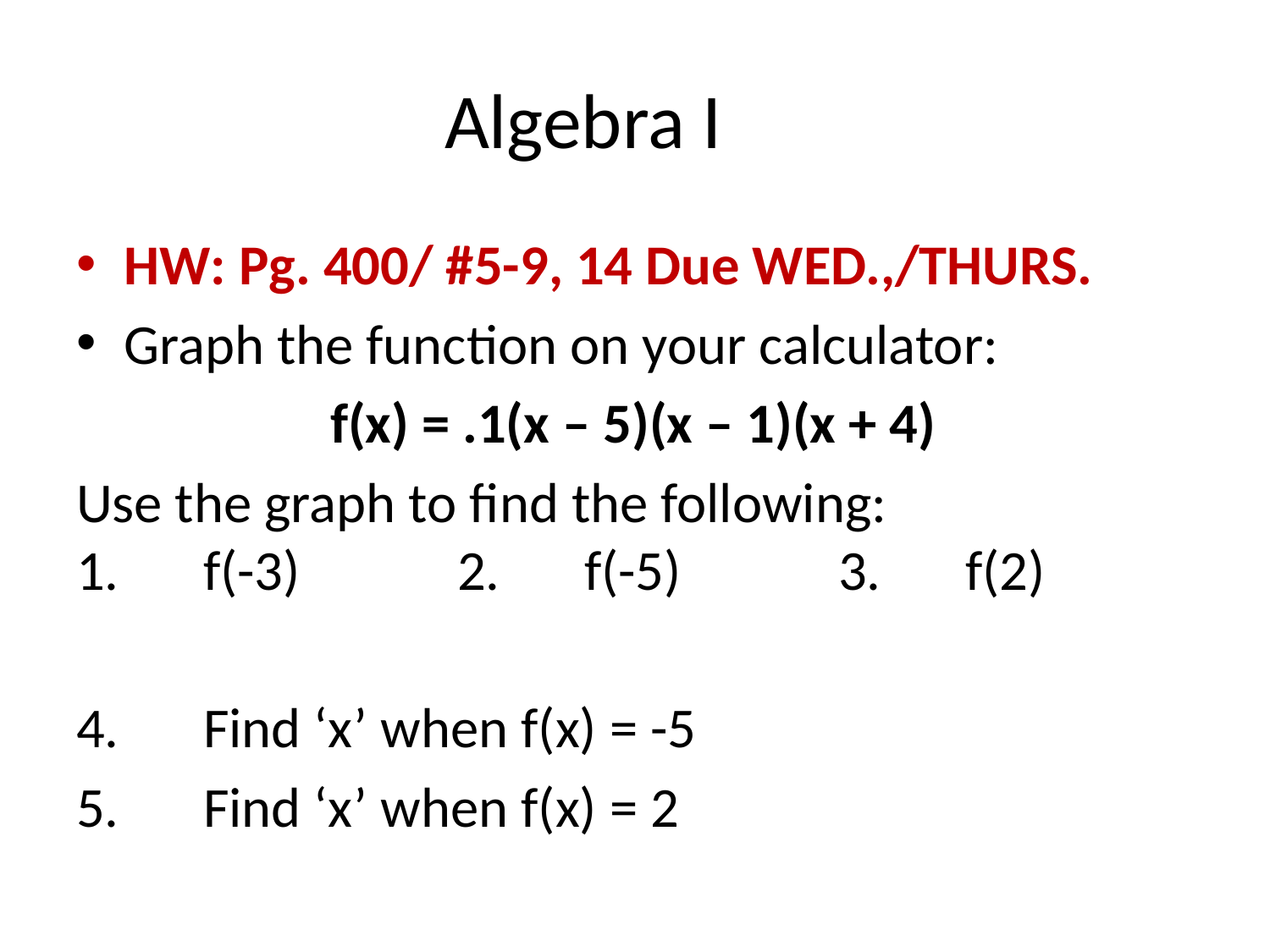

# Algebra I
HW: Pg. 400/ #5-9, 14 Due WED.,/THURS.
Graph the function on your calculator:
		f(x) = .1(x – 5)(x – 1)(x + 4)
Use the graph to find the following:
1.	f(-3)		2.	f(-5)		3.	f(2)

4.	Find ‘x’ when f(x) = -5
5.	Find ‘x’ when f(x) = 2